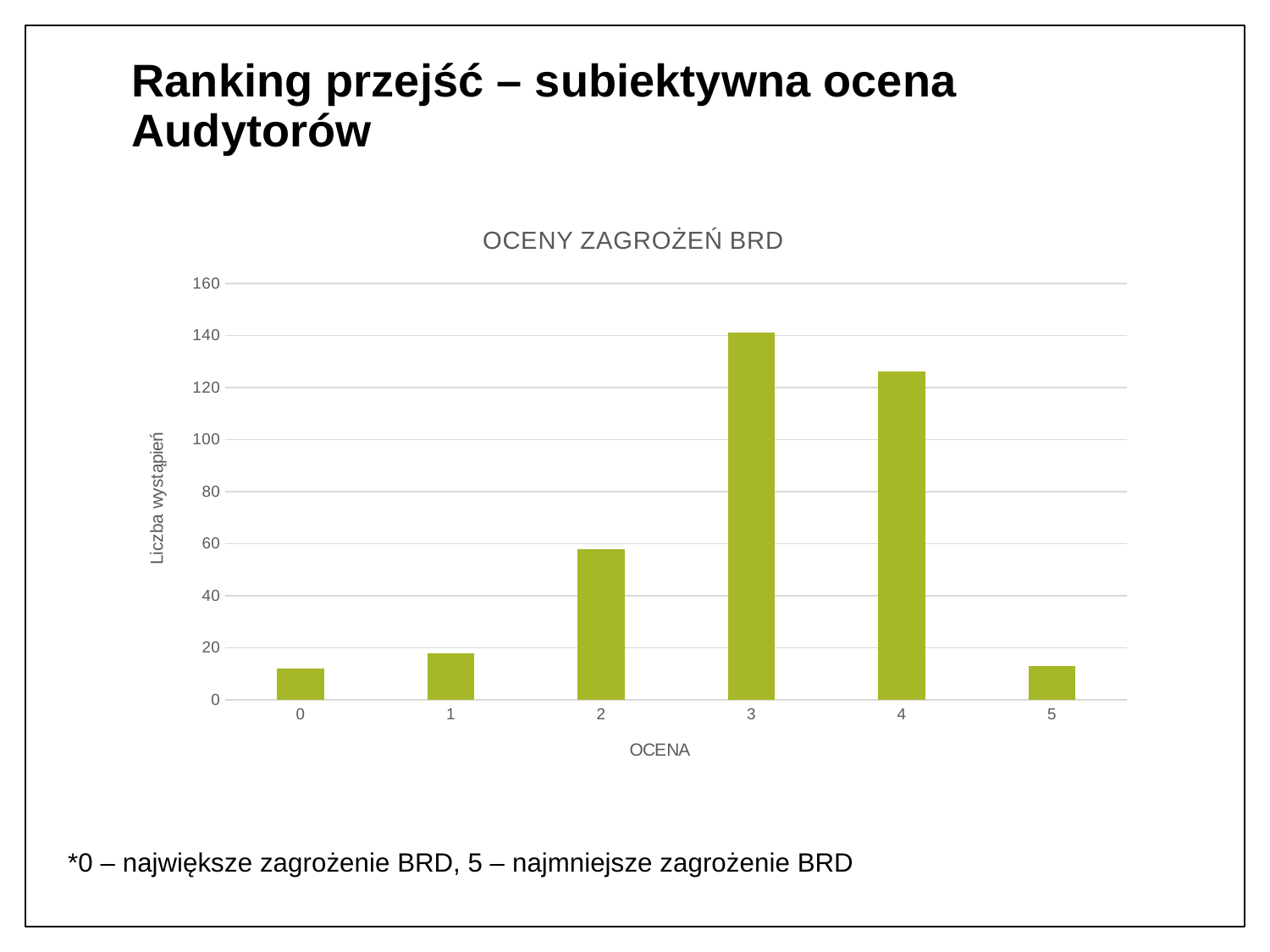

# Ranking przejść – subiektywna ocena Audytorów

### Chart: OCENY ZAGROŻEŃ BRD

| Category | Liczba wystąpień |
|---|---|
| 0 | 12.0 |
| 1 | 18.0 |
| 2 | 58.0 |
| 3 | 141.0 |
| 4 | 126.0 |
| 5 | 13.0 |
*0 – największe zagrożenie BRD, 5 – najmniejsze zagrożenie BRD